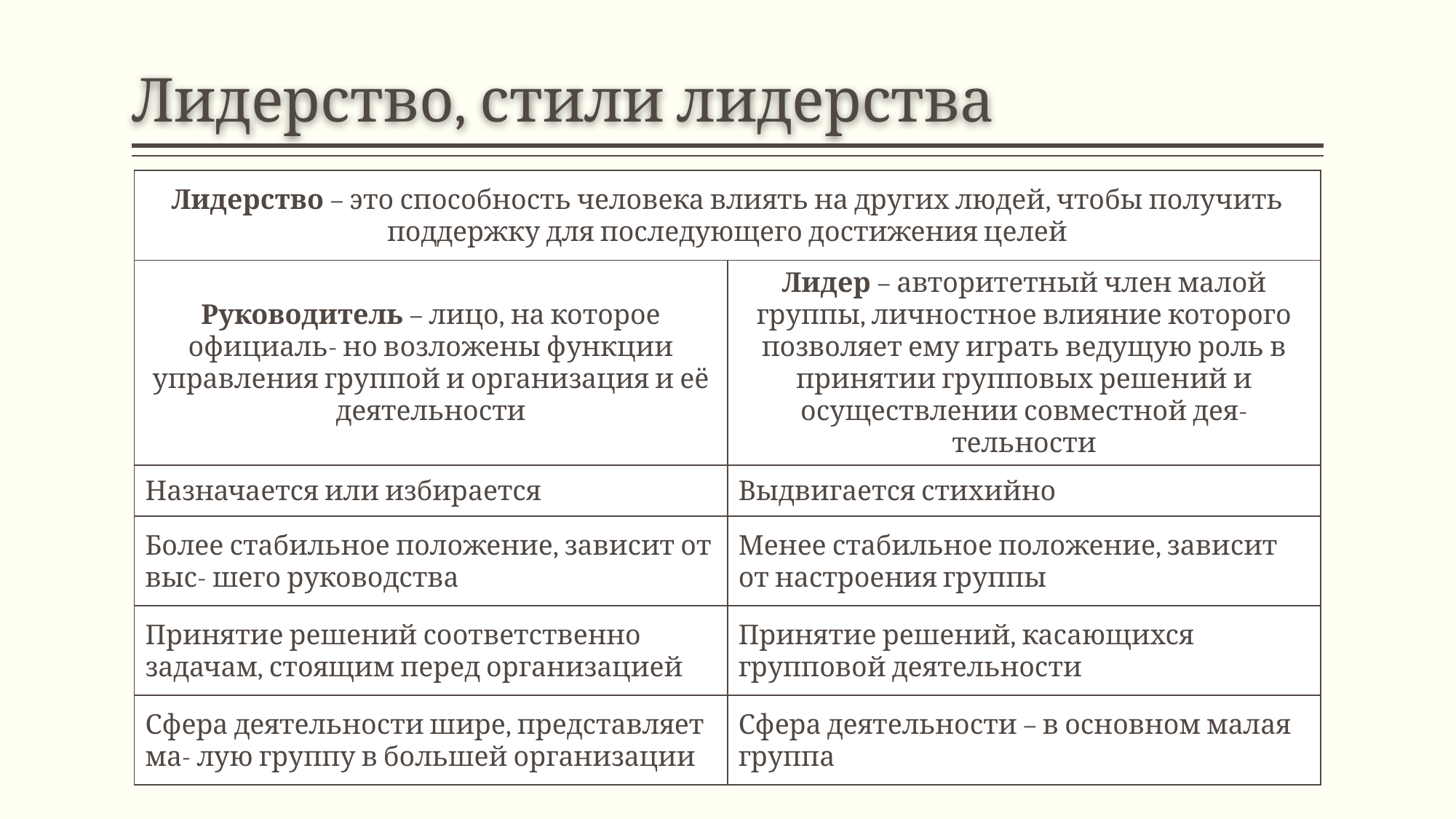

# Лидерство, стили лидерства
| Лидерство – это способность человека влиять на других людей, чтобы получить поддержку для последующего достижения целей |  |
| --- | --- |
| Руководитель – лицо, на которое официаль- но возложены функции управления группой и организация и её деятельности | Лидер – авторитетный член малой группы, личностное влияние которого позволяет ему играть ведущую роль в принятии групповых решений и осуществлении совместной дея- тельности |
| Назначается или избирается | Выдвигается стихийно |
| Более стабильное положение, зависит от выс- шего руководства | Менее стабильное положение, зависит от настроения группы |
| Принятие решений соответственно задачам, стоящим перед организацией | Принятие решений, касающихся групповой деятельности |
| Сфера деятельности шире, представляет ма- лую группу в большей организации | Сфера деятельности – в основном малая группа |